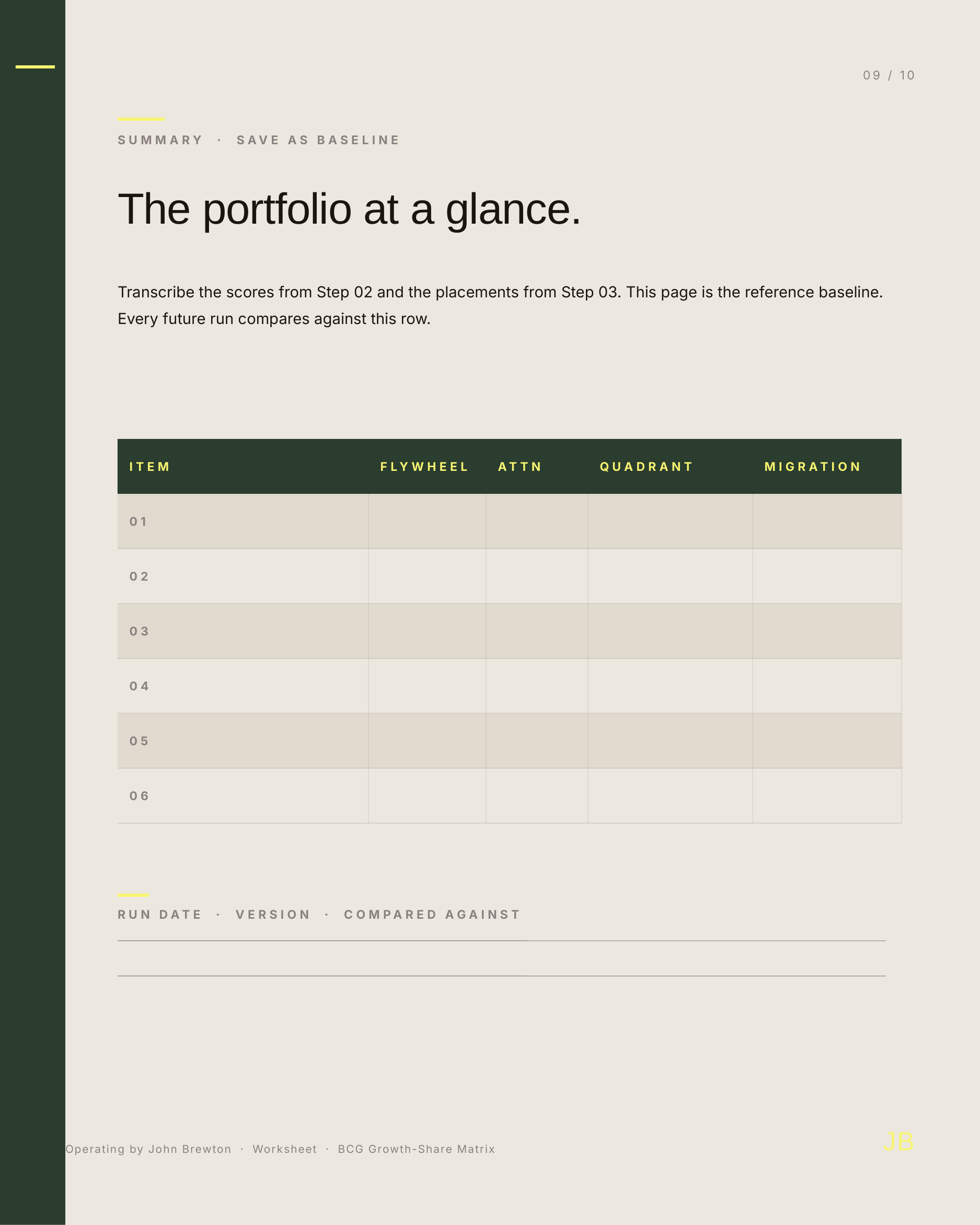

09 / 10

SUMMARY  ·  SAVE AS BASELINE
The portfolio at a glance.
Transcribe the scores from Step 02 and the placements from Step 03. This page is the reference baseline. Every future run compares against this row.

ITEM
FLYWHEEL
ATTN
QUADRANT
MIGRATION

01

02

03

04

05

06

RUN DATE  ·  VERSION  ·  COMPARED AGAINST

JB
Operating by John Brewton  ·  Worksheet  ·  BCG Growth-Share Matrix